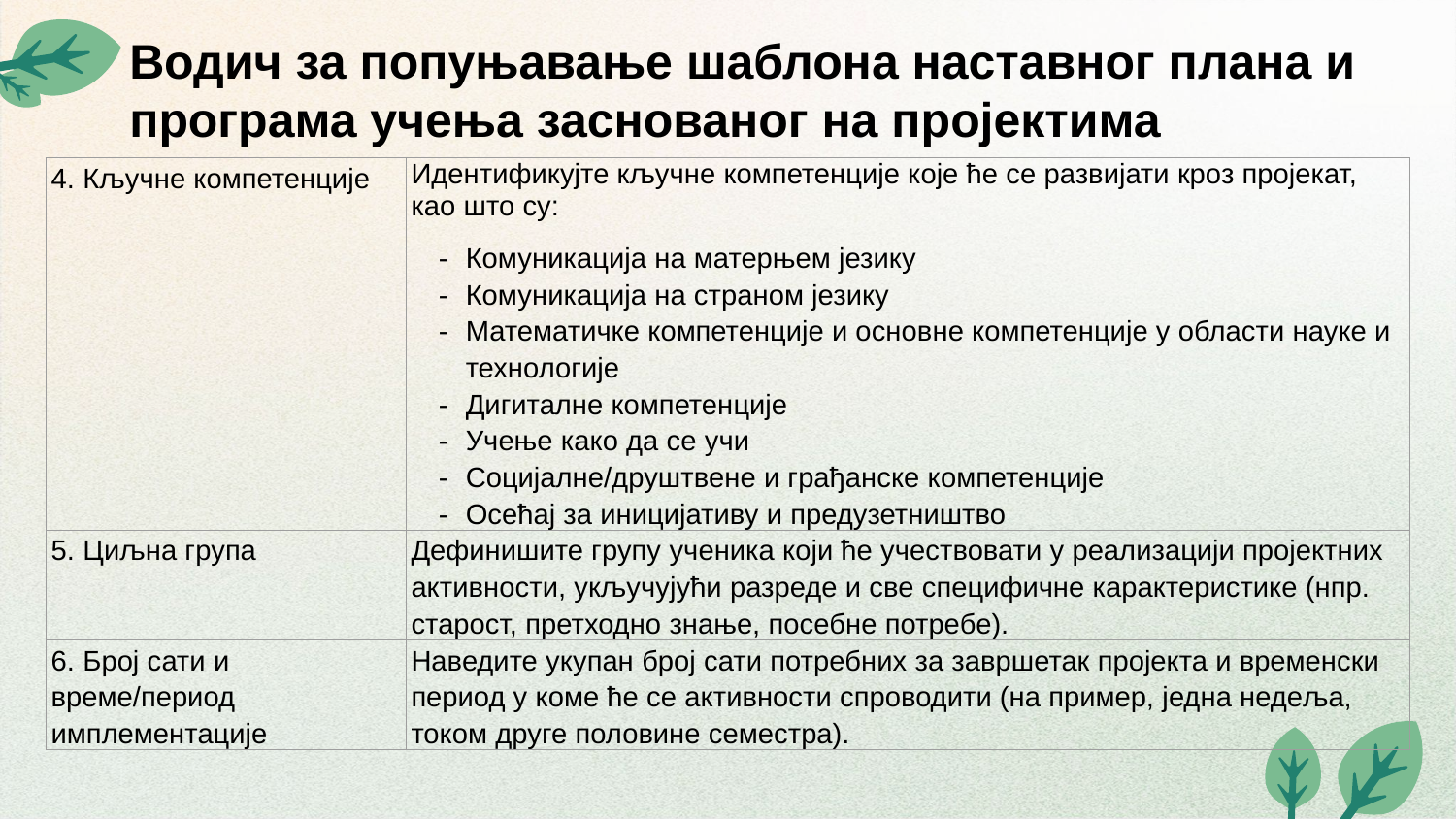

# Водич за попуњавање шаблона наставног плана и програма учења заснованог на пројектима
| 4. Кључне компетенције | Идентификујте кључне компетенције које ће се развијати кроз пројекат, као што су: Комуникација на матерњем језику Комуникација на страном језику Математичке компетенције и основне компетенције у области науке и технологије Дигиталне компетенције Учење како да се учи Социјалне/друштвене и грађанске компетенције Осећај за иницијативу и предузетништво |
| --- | --- |
| 5. Циљна група | Дефинишите групу ученика који ће учествовати у реализацији пројектних активности, укључујући разреде и све специфичне карактеристике (нпр. старост, претходно знање, посебне потребе). |
| 6. Број сати и време/период имплементације | Наведите укупан број сати потребних за завршетак пројекта и временски период у коме ће се активности спроводити (на пример, једна недеља, током друге половине семестра). |